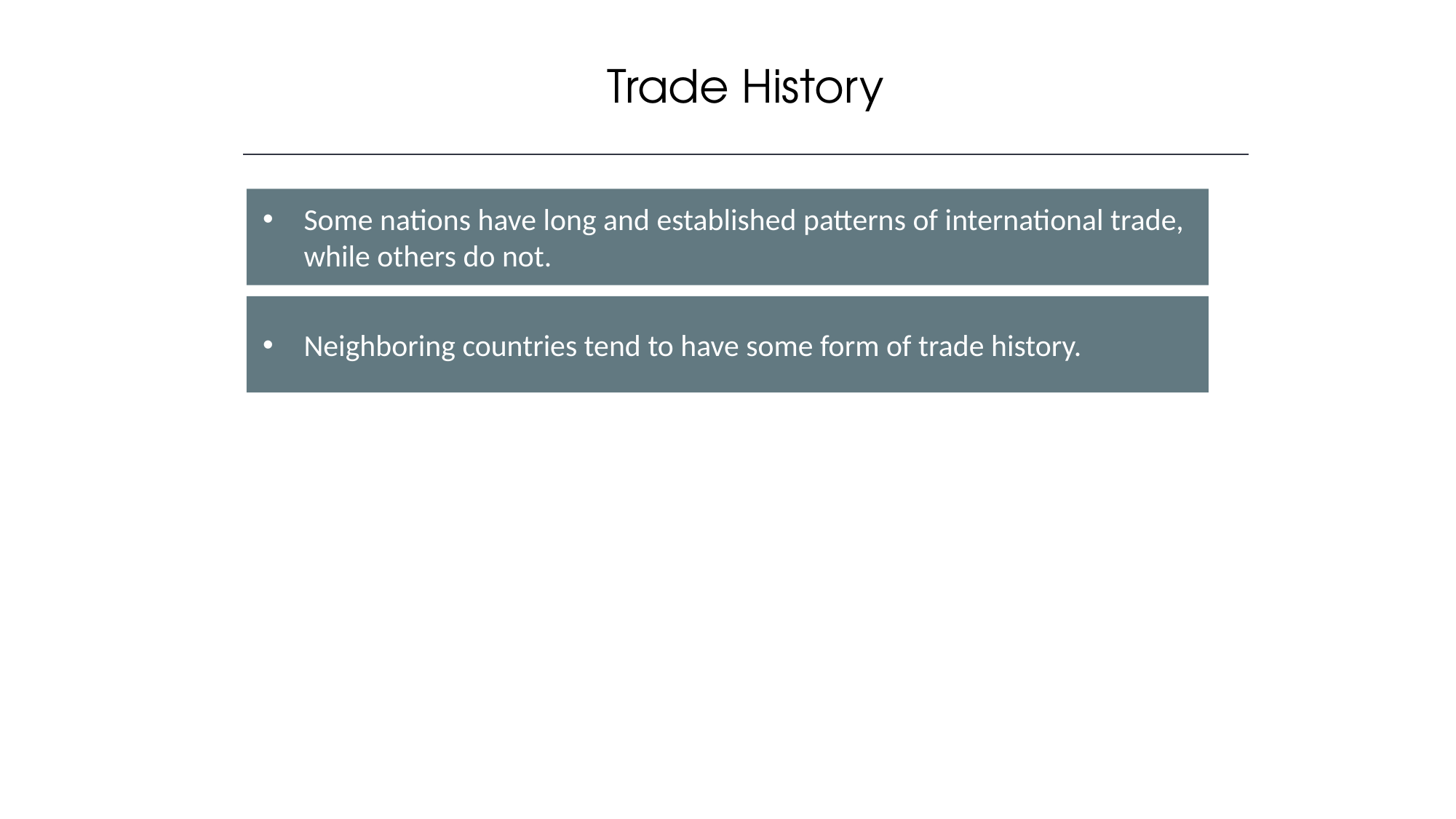

Trade History

Some nations have long and established patterns of international trade, while others do not.

Neighboring countries tend to have some form of trade history.